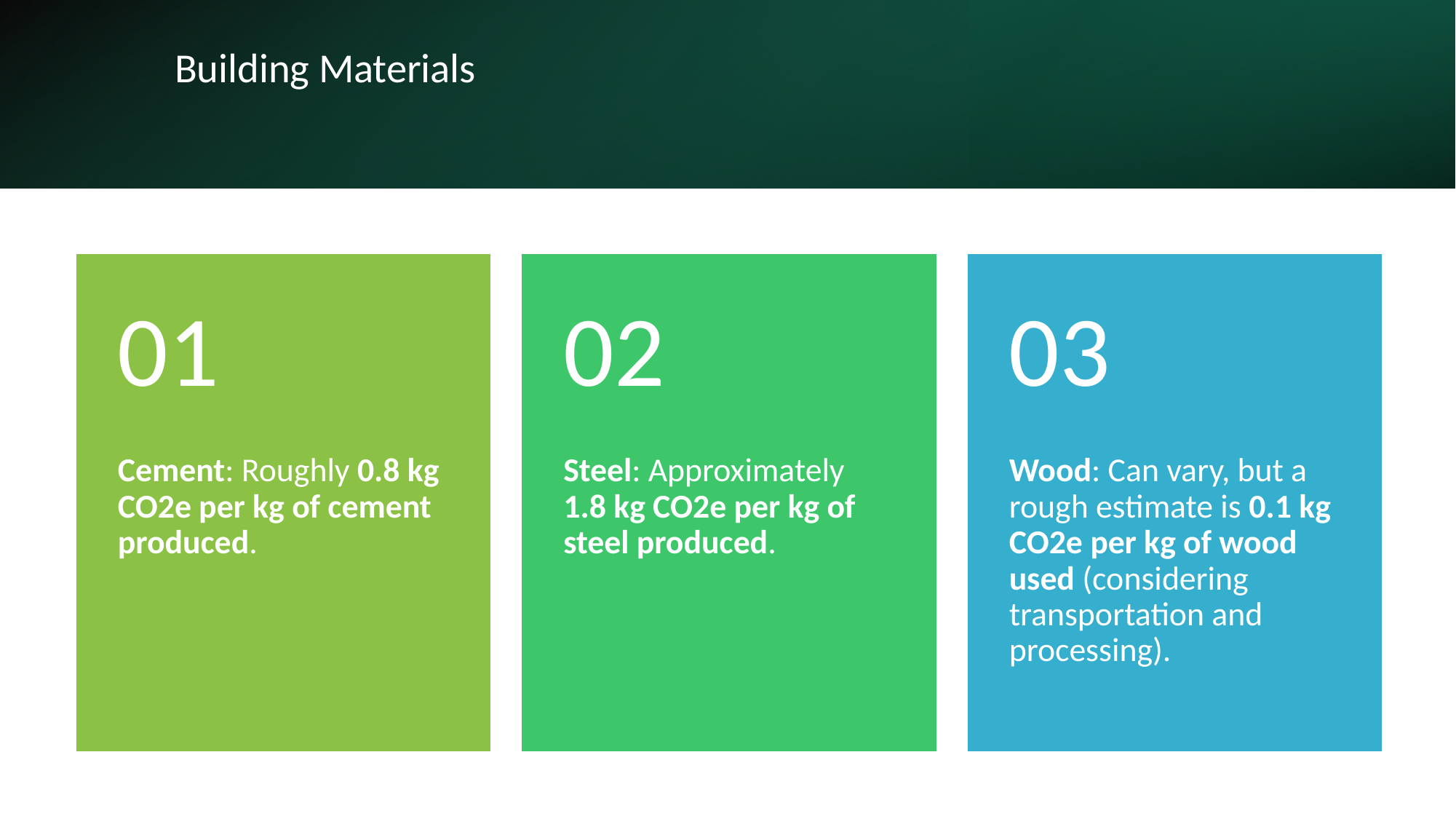

# Building Materials
Cement: Roughly 0.8 kg CO2e per kg of cement produced.
01
Steel: Approximately 1.8 kg CO2e per kg of steel produced.
02
Wood: Can vary, but a rough estimate is 0.1 kg CO2e per kg of wood used (considering transportation and processing).
03